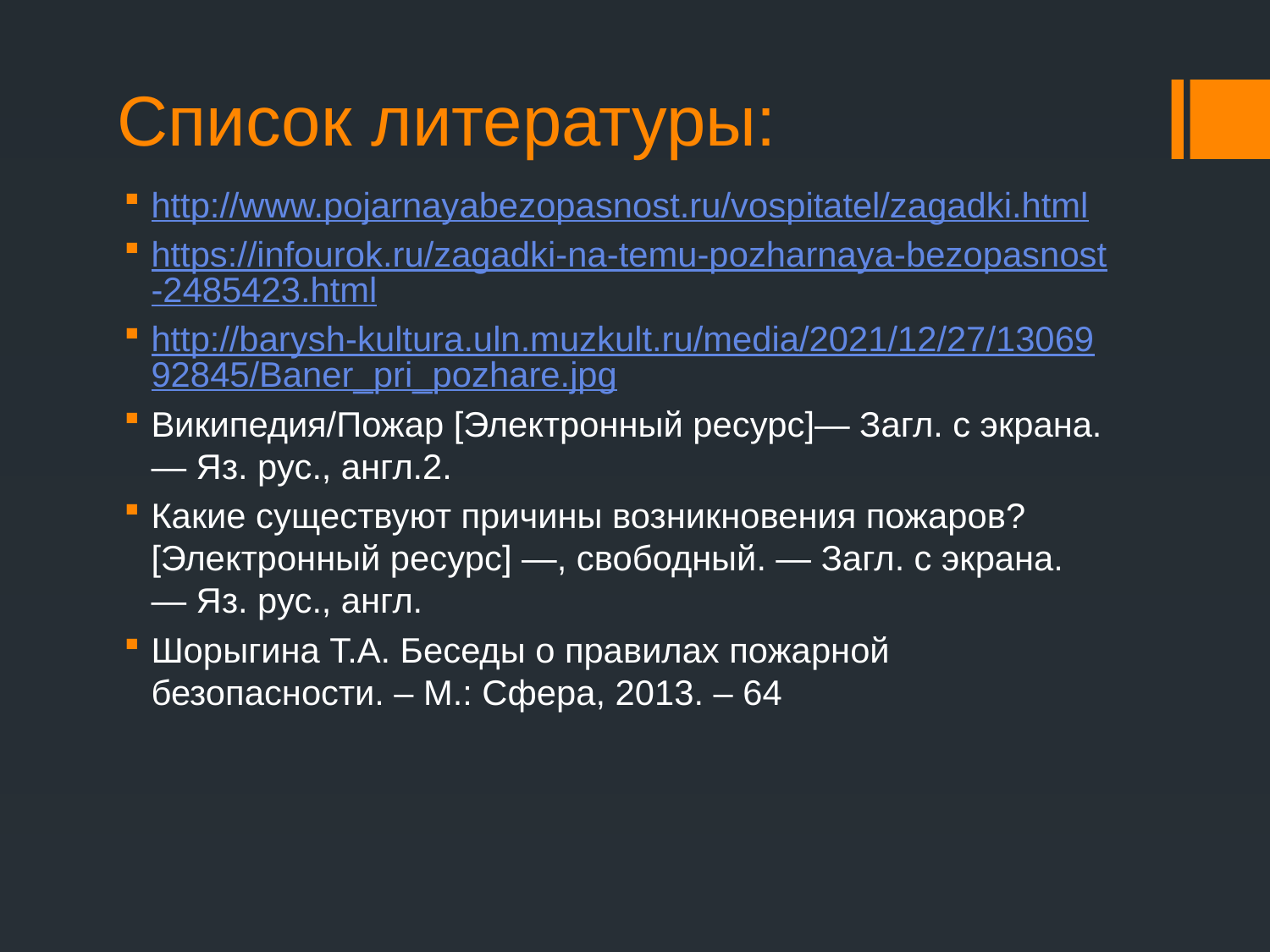

# Список литературы:
http://www.pojarnayabezopasnost.ru/vospitatel/zagadki.html
https://infourok.ru/zagadki-na-temu-pozharnaya-bezopasnost-2485423.html
http://barysh-kultura.uln.muzkult.ru/media/2021/12/27/1306992845/Baner_pri_pozhare.jpg
Википедия/Пожар [Электронный ресурс]— Загл. с экрана. — Яз. рус., англ.2.
Какие существуют причины возникновения пожаров? [Электронный ресурс] —, свободный. — Загл. с экрана. — Яз. рус., англ.
Шорыгина Т.А. Беседы о правилах пожарной безопасности. – М.: Сфера, 2013. – 64